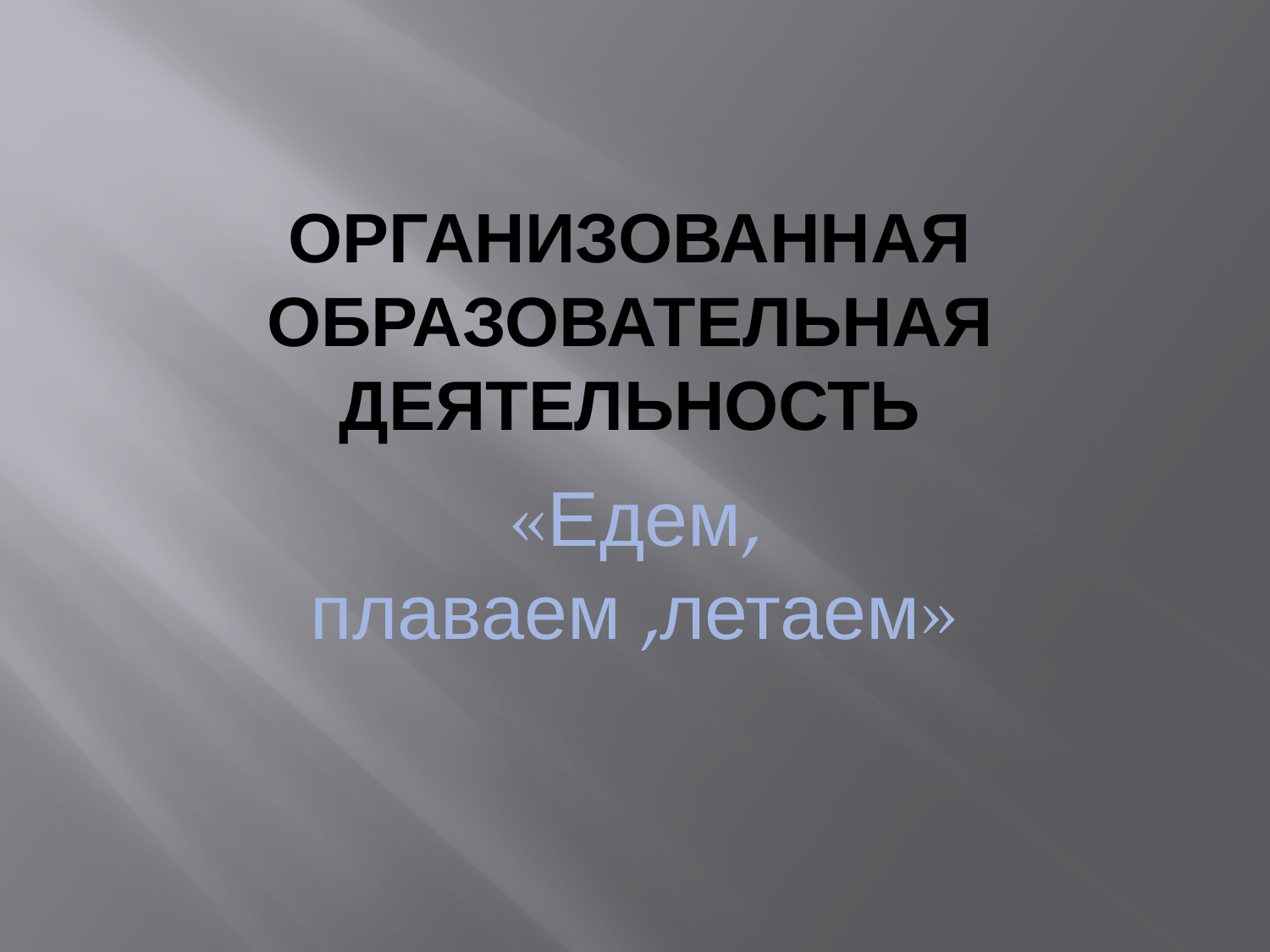

# Организованная образовательная деятельность
«Едем, плаваем ,летаем»